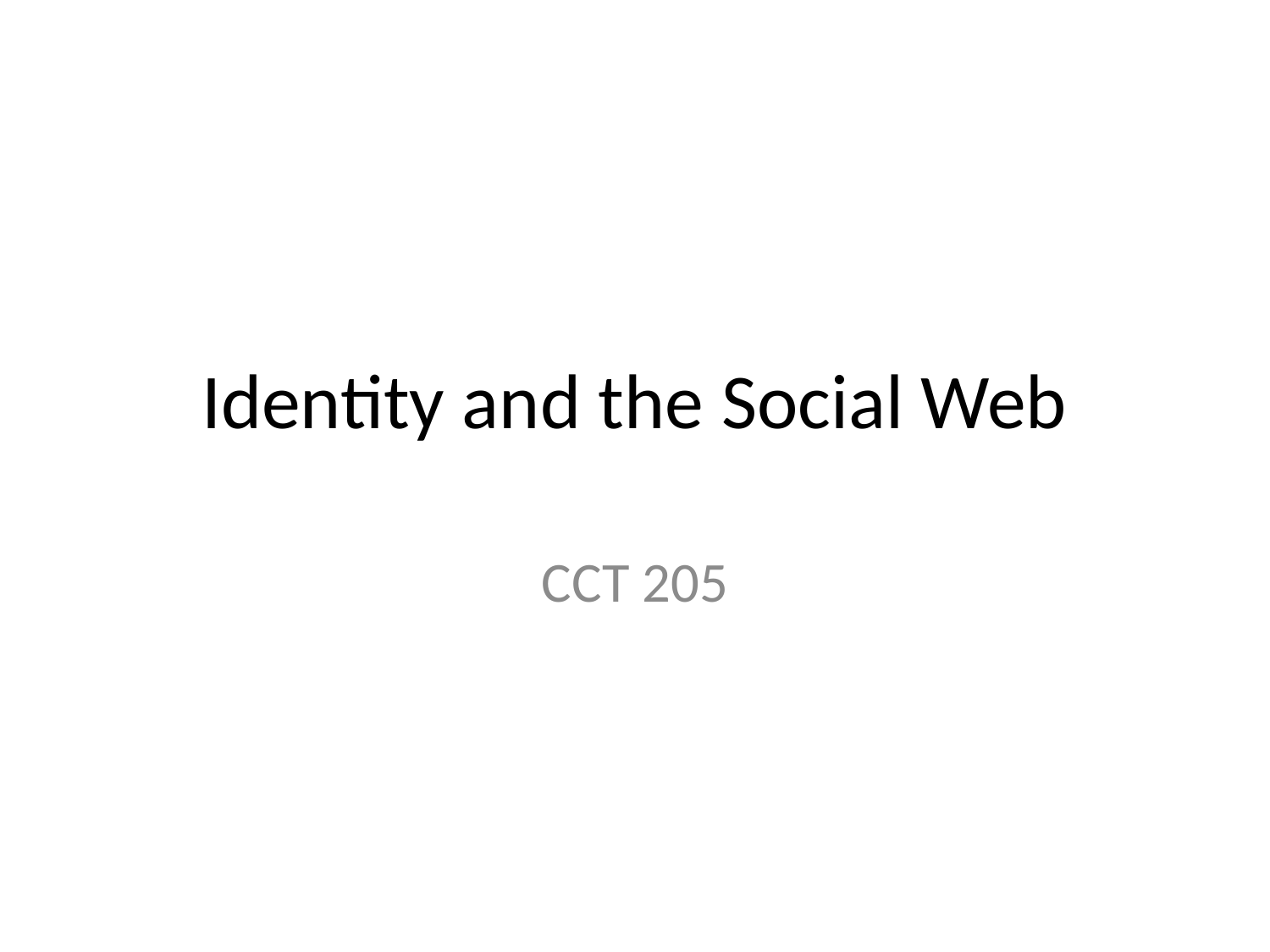

# Identity and the Social Web
CCT 205